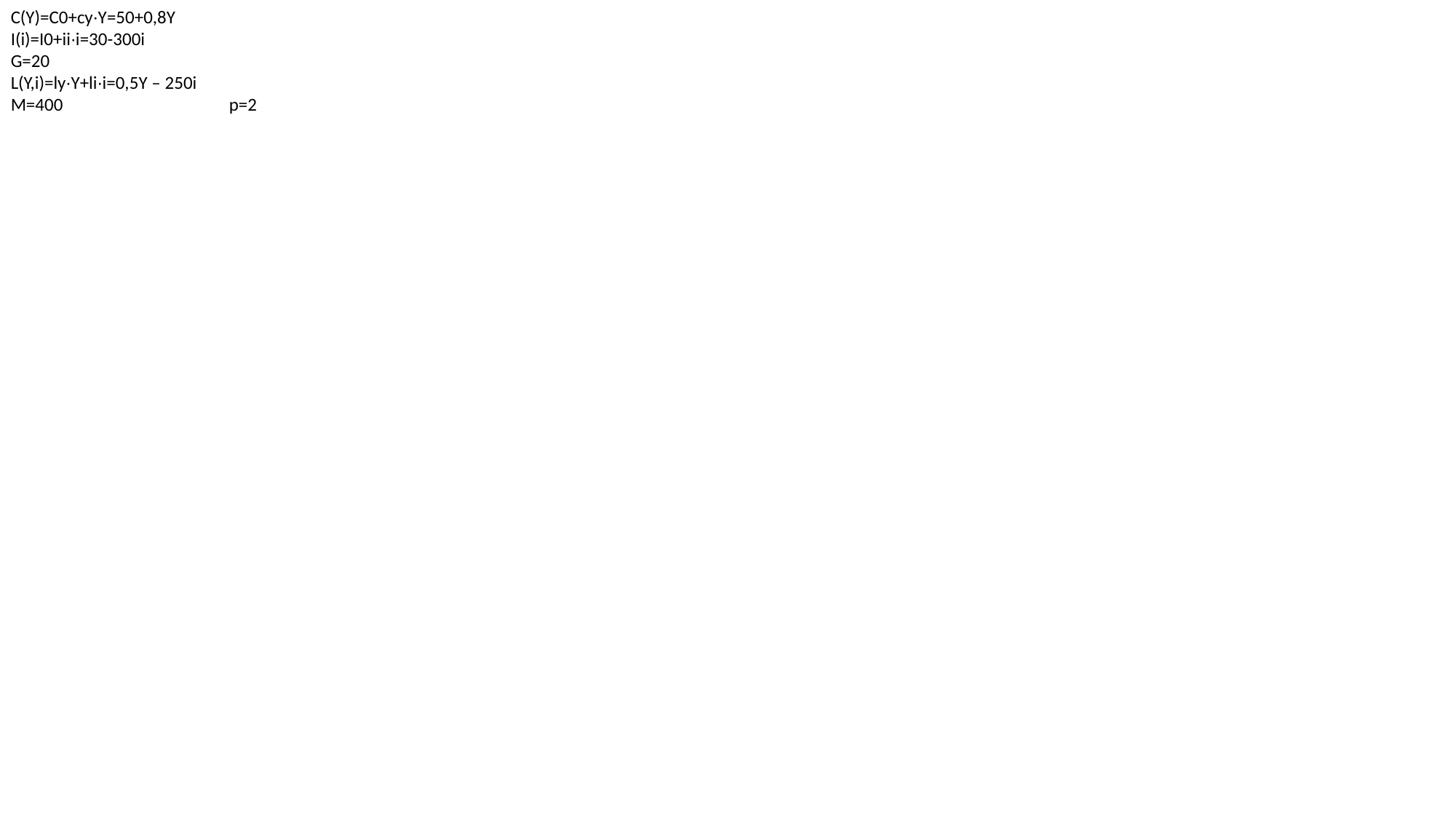

C(Y)=C0+cy∙Y=50+0,8Y
I(i)=I0+ii∙i=30-300i
G=20
L(Y,i)=ly∙Y+li∙i=0,5Y – 250i
M=400		p=2